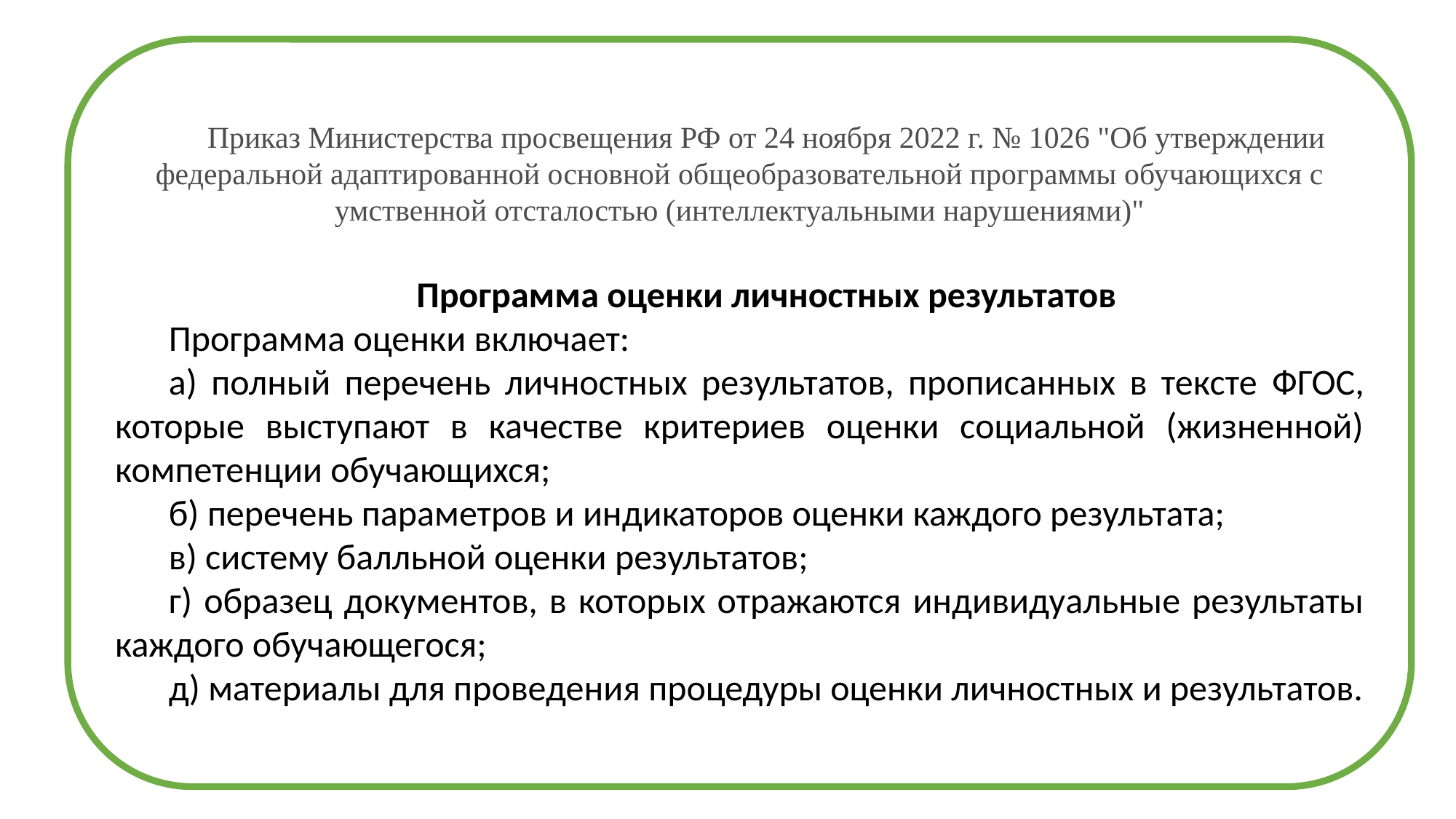

Приказ Министерства просвещения РФ от 24 ноября 2022 г. № 1026 "Об утверждении федеральной адаптированной основной общеобразовательной программы обучающихся с умственной отсталостью (интеллектуальными нарушениями)"

Программа оценки личностных результатов
Программа оценки включает:
а) полный перечень личностных результатов, прописанных в тексте ФГОС, которые выступают в качестве критериев оценки социальной (жизненной) компетенции обучающихся;
б) перечень параметров и индикаторов оценки каждого результата;
в) систему балльной оценки результатов;
г) образец документов, в которых отражаются индивидуальные результаты каждого обучающегося;
д) материалы для проведения процедуры оценки личностных и результатов.